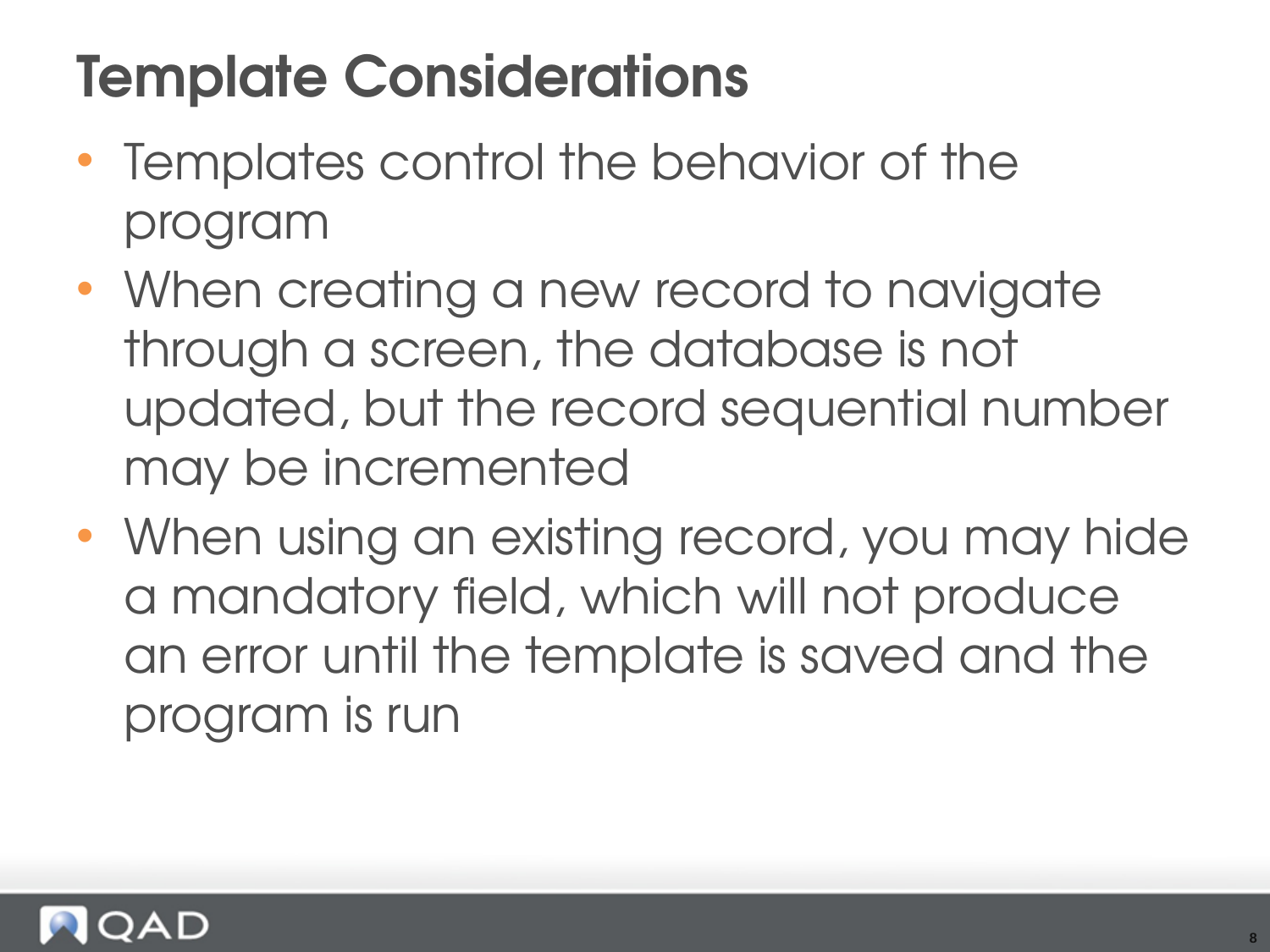

# Template Considerations
Templates control the behavior of the program
When creating a new record to navigate through a screen, the database is not updated, but the record sequential number may be incremented
When using an existing record, you may hide a mandatory field, which will not produce an error until the template is saved and the program is run
8